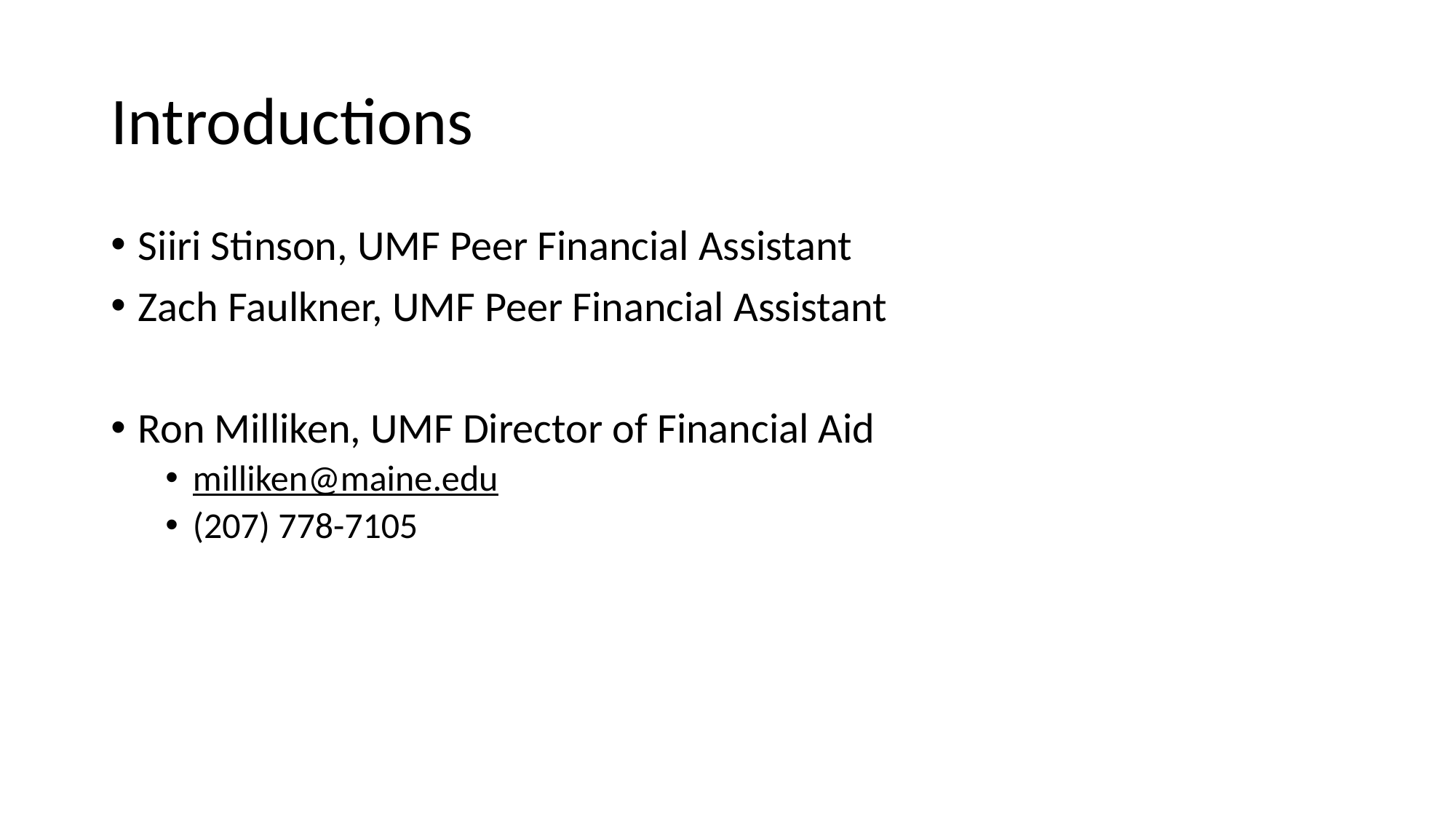

# Introductions
Siiri Stinson, UMF Peer Financial Assistant
Zach Faulkner, UMF Peer Financial Assistant

Ron Milliken, UMF Director of Financial Aid
milliken@maine.edu
(207) 778-7105